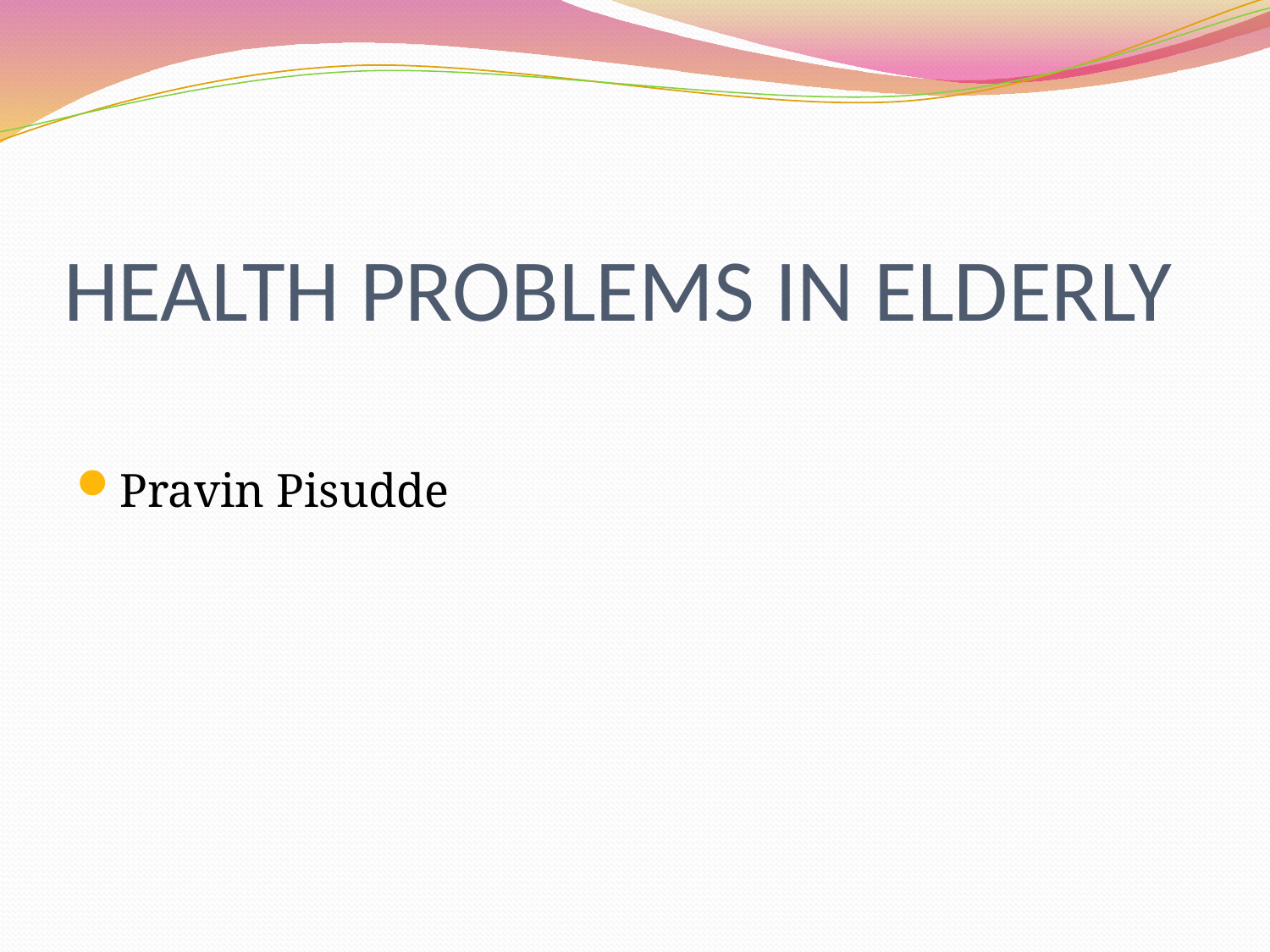

# HEALTH PROBLEMS IN ELDERLY
Pravin Pisudde